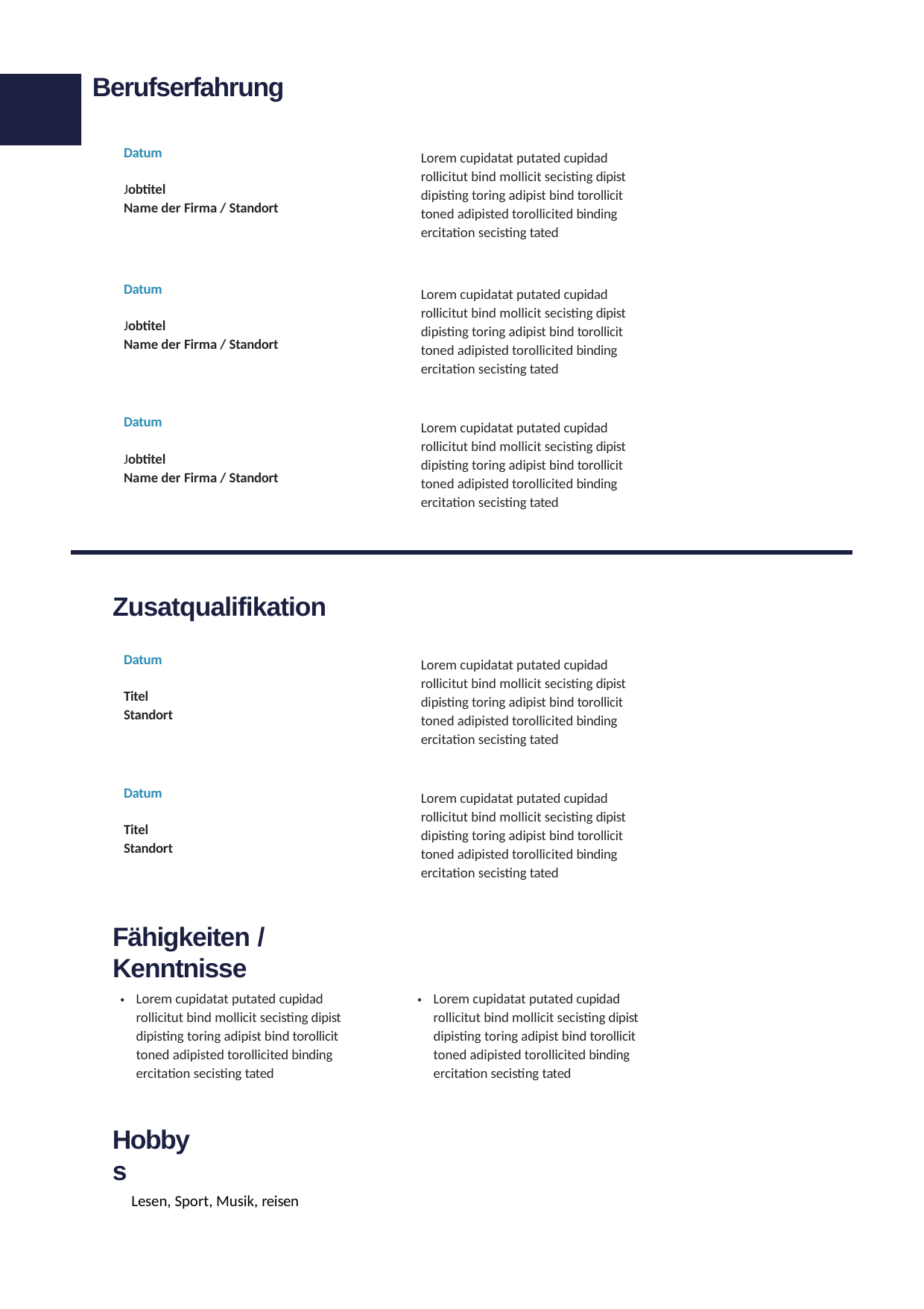

Berufserfahrung

Datum
Lorem cupidatat putated cupidad rollicitut bind mollicit secisting dipist dipisting toring adipist bind torollicit toned adipisted torollicited binding ercitation secisting tated
Jobtitel
Name der Firma / Standort
Datum
Lorem cupidatat putated cupidad rollicitut bind mollicit secisting dipist dipisting toring adipist bind torollicit toned adipisted torollicited binding ercitation secisting tated
Jobtitel
Name der Firma / Standort
Datum
Lorem cupidatat putated cupidad rollicitut bind mollicit secisting dipist dipisting toring adipist bind torollicit toned adipisted torollicited binding ercitation secisting tated
Jobtitel
Name der Firma / Standort

Zusatqualifikation
Datum
Lorem cupidatat putated cupidad rollicitut bind mollicit secisting dipist dipisting toring adipist bind torollicit toned adipisted torollicited binding ercitation secisting tated
Titel Standort
Datum
Lorem cupidatat putated cupidad rollicitut bind mollicit secisting dipist dipisting toring adipist bind torollicit toned adipisted torollicited binding ercitation secisting tated
Titel Standort
Fähigkeiten / Kenntnisse
Lorem cupidatat putated cupidad rollicitut bind mollicit secisting dipist dipisting toring adipist bind torollicit toned adipisted torollicited binding ercitation secisting tated
Lorem cupidatat putated cupidad rollicitut bind mollicit secisting dipist dipisting toring adipist bind torollicit toned adipisted torollicited binding ercitation secisting tated

Hobbys
Lesen, Sport, Musik, reisen